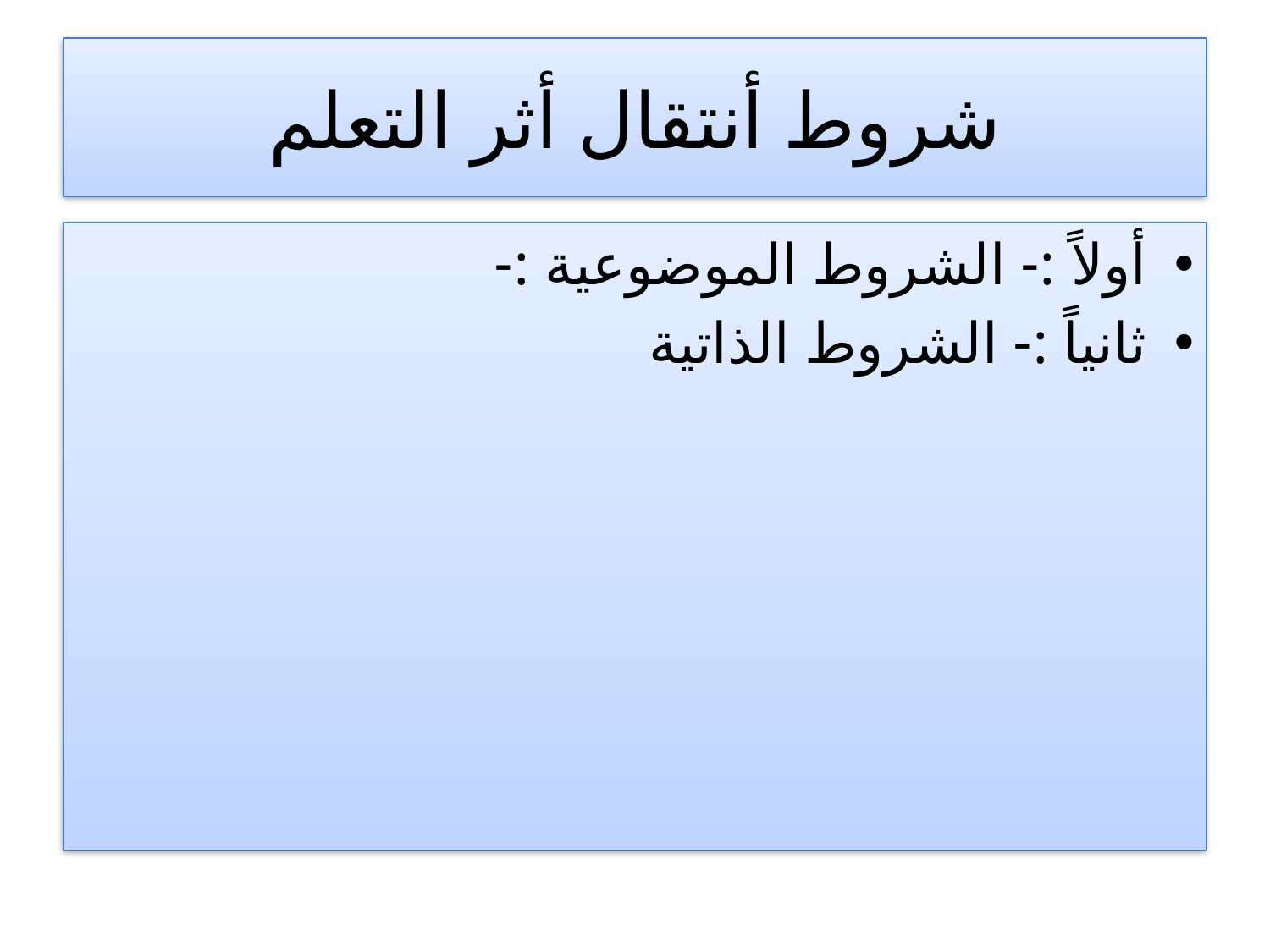

# شروط أنتقال أثر التعلم
أولاً :- الشروط الموضوعية :-
ثانياً :- الشروط الذاتية